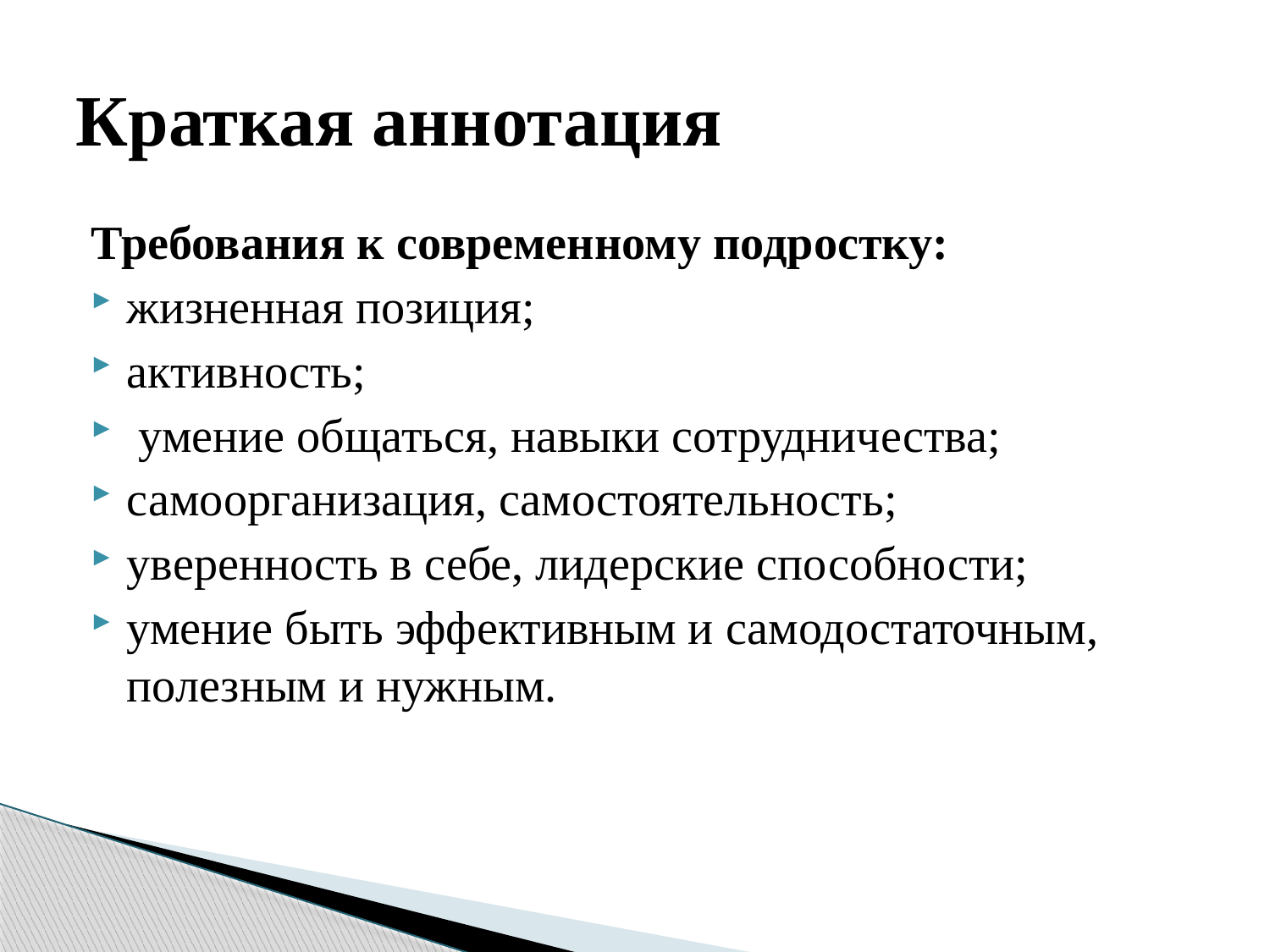

# Краткая аннотация
Требования к современному подростку:
жизненная позиция;
активность;
 умение общаться, навыки сотрудничества;
самоорганизация, самостоятельность;
уверенность в себе, лидерские способности;
умение быть эффективным и самодостаточным, полезным и нужным.